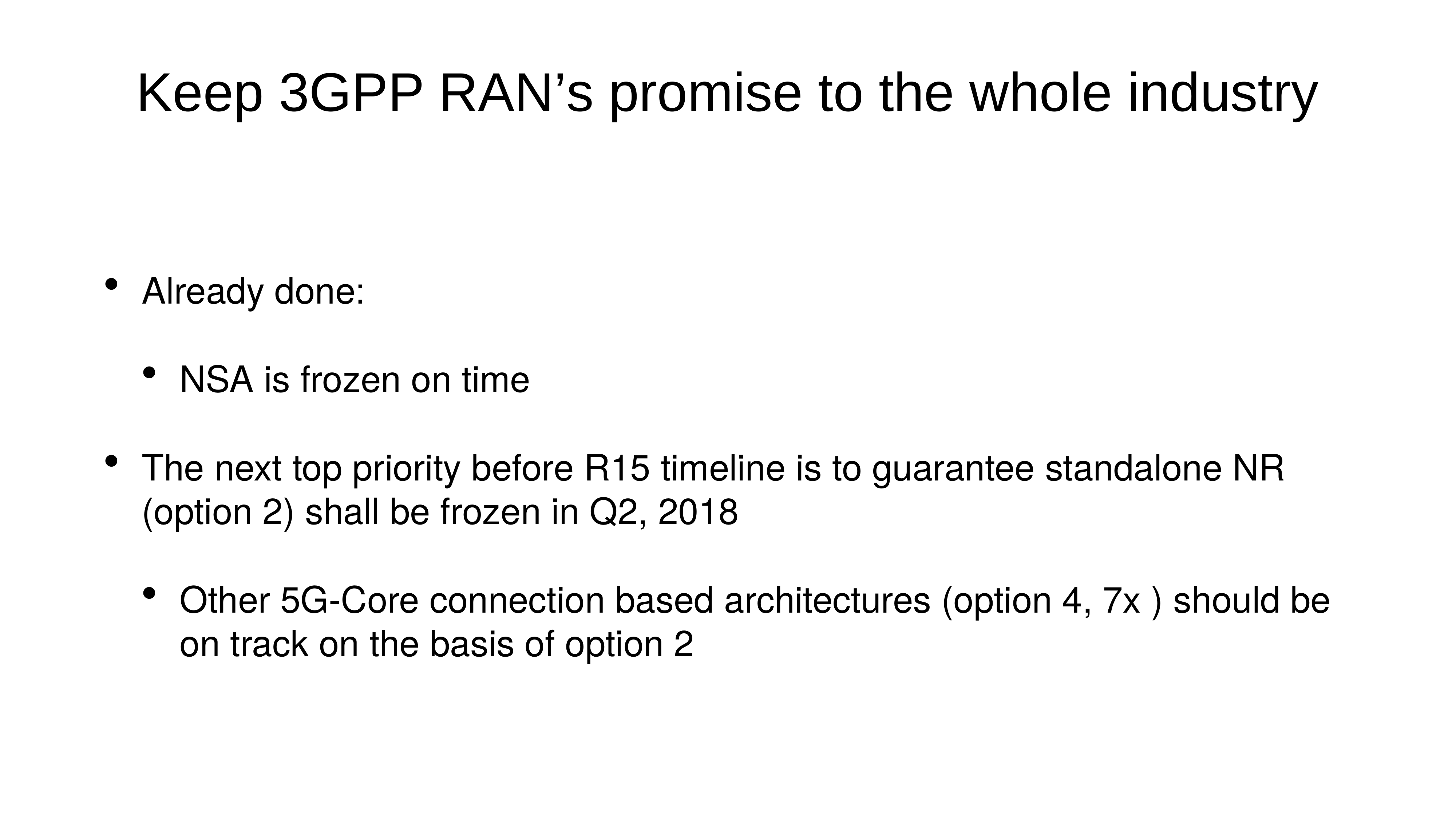

# Keep 3GPP RAN’s promise to the whole industry
Already done:
NSA is frozen on time
The next top priority before R15 timeline is to guarantee standalone NR (option 2) shall be frozen in Q2, 2018
Other 5G-Core connection based architectures (option 4, 7x ) should be on track on the basis of option 2